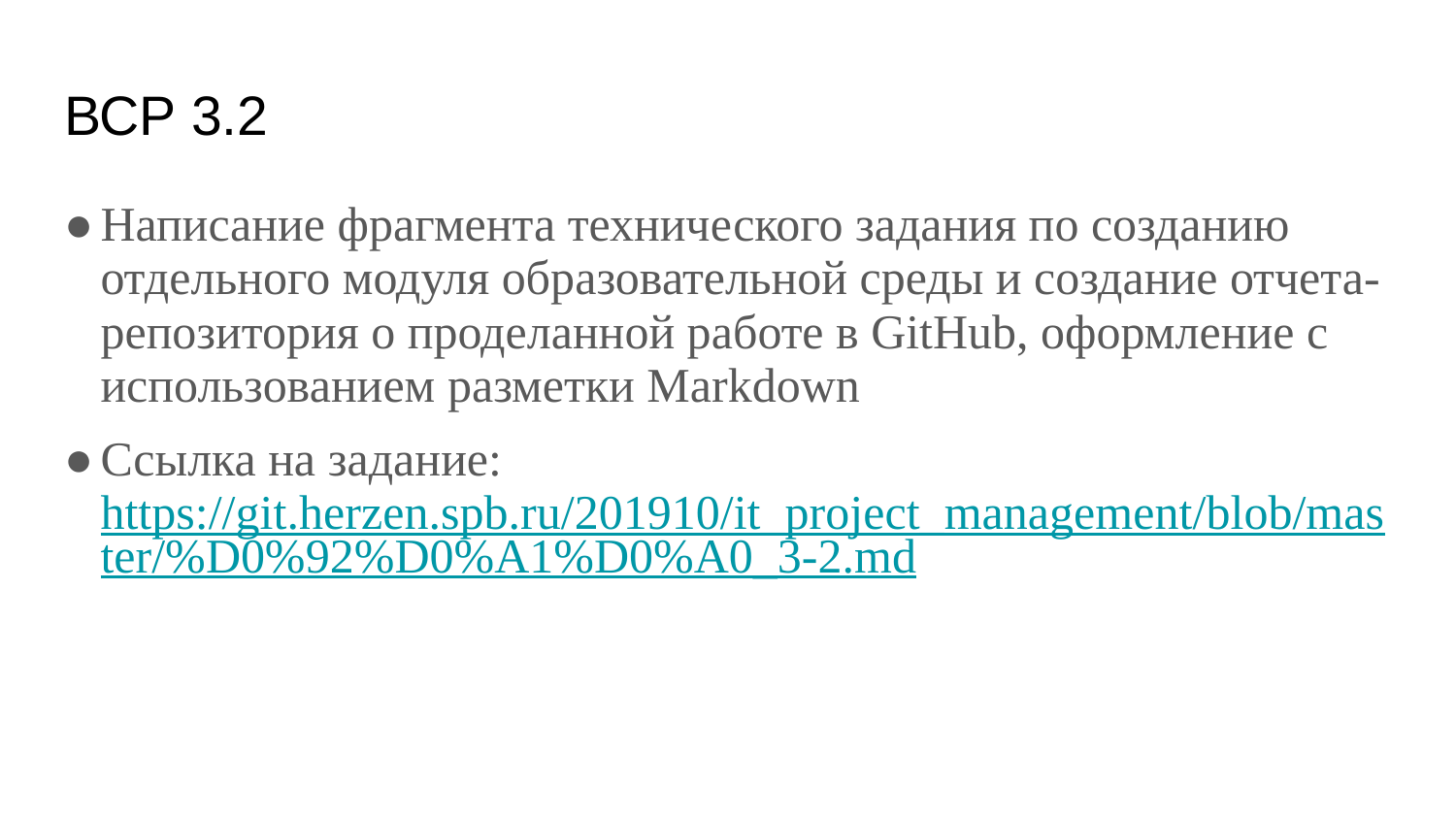

# ВСР 3.2
Написание фрагмента технического задания по созданию отдельного модуля образовательной среды и создание отчета-репозитория о проделанной работе в GitHub, оформление с использованием разметки Markdown
Ссылка на задание: https://git.herzen.spb.ru/201910/it_project_management/blob/master/%D0%92%D0%A1%D0%A0_3-2.md